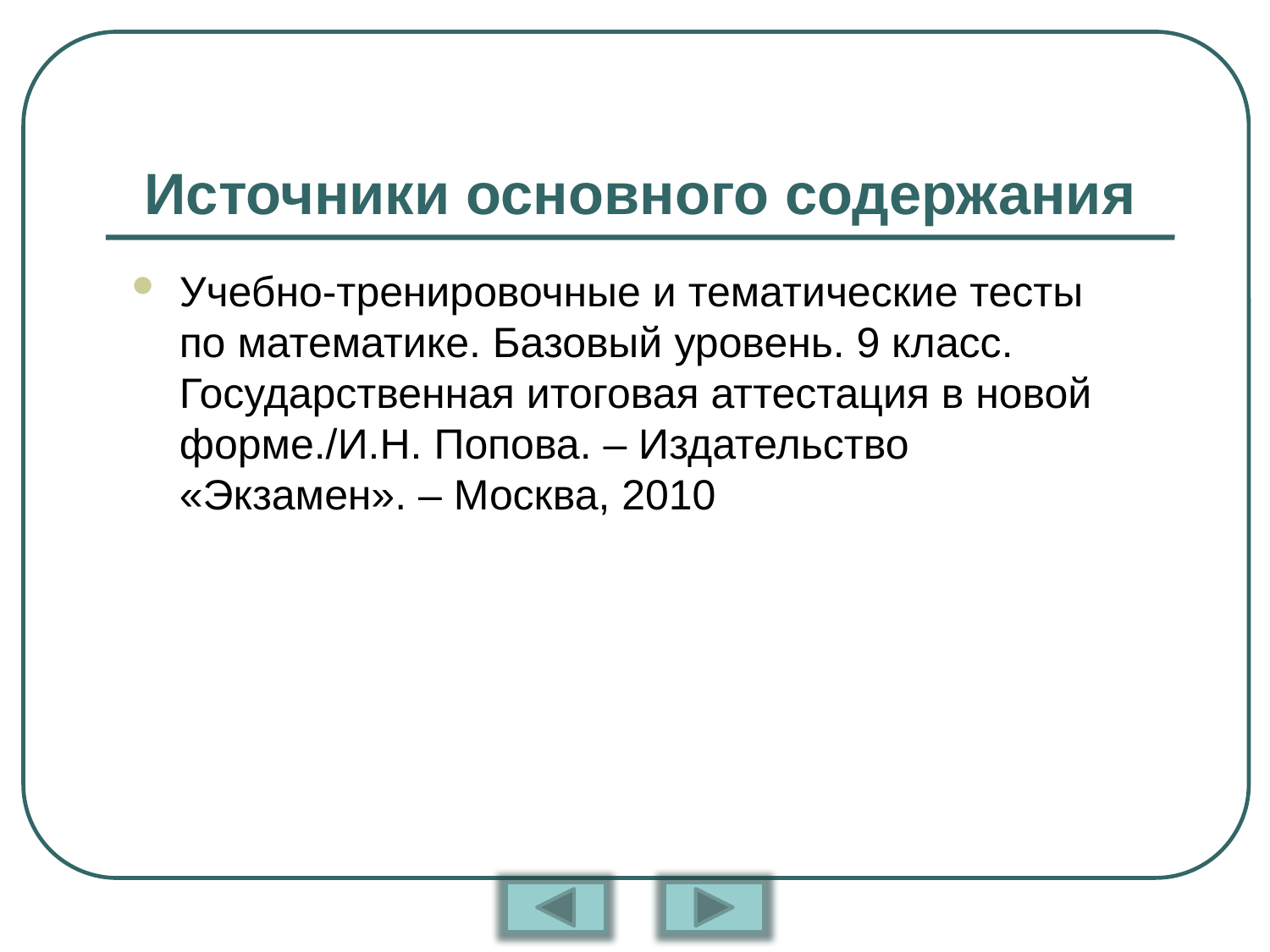

# Источники основного содержания
Учебно-тренировочные и тематические тесты по математике. Базовый уровень. 9 класс. Государственная итоговая аттестация в новой форме./И.Н. Попова. – Издательство «Экзамен». – Москва, 2010